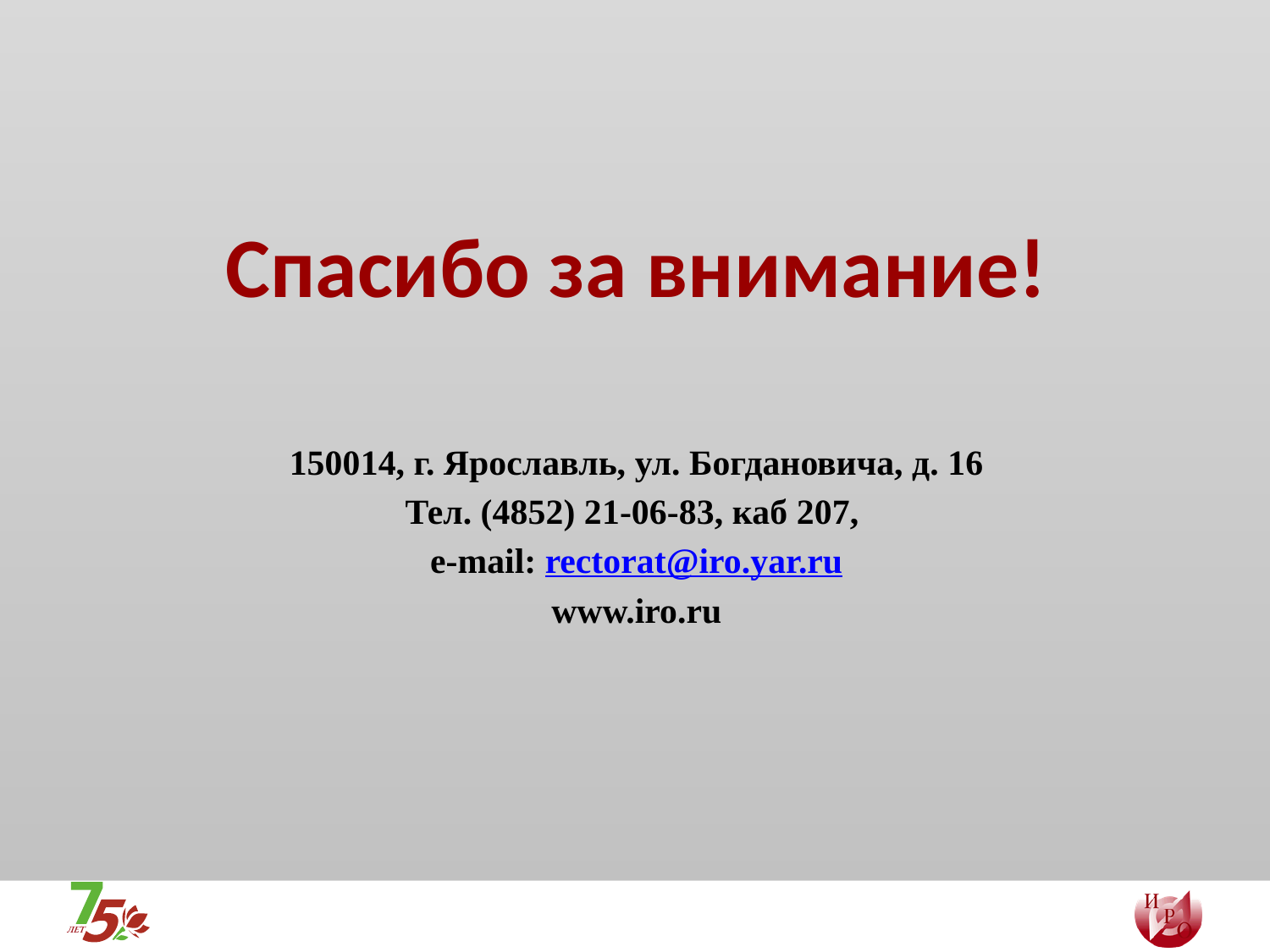

Спасибо за внимание!

150014, г. Ярославль, ул. Богдановича, д. 16
Тел. (4852) 21-06-83, каб 207,
e-mail: rectorat@iro.yar.ru
www.iro.ru